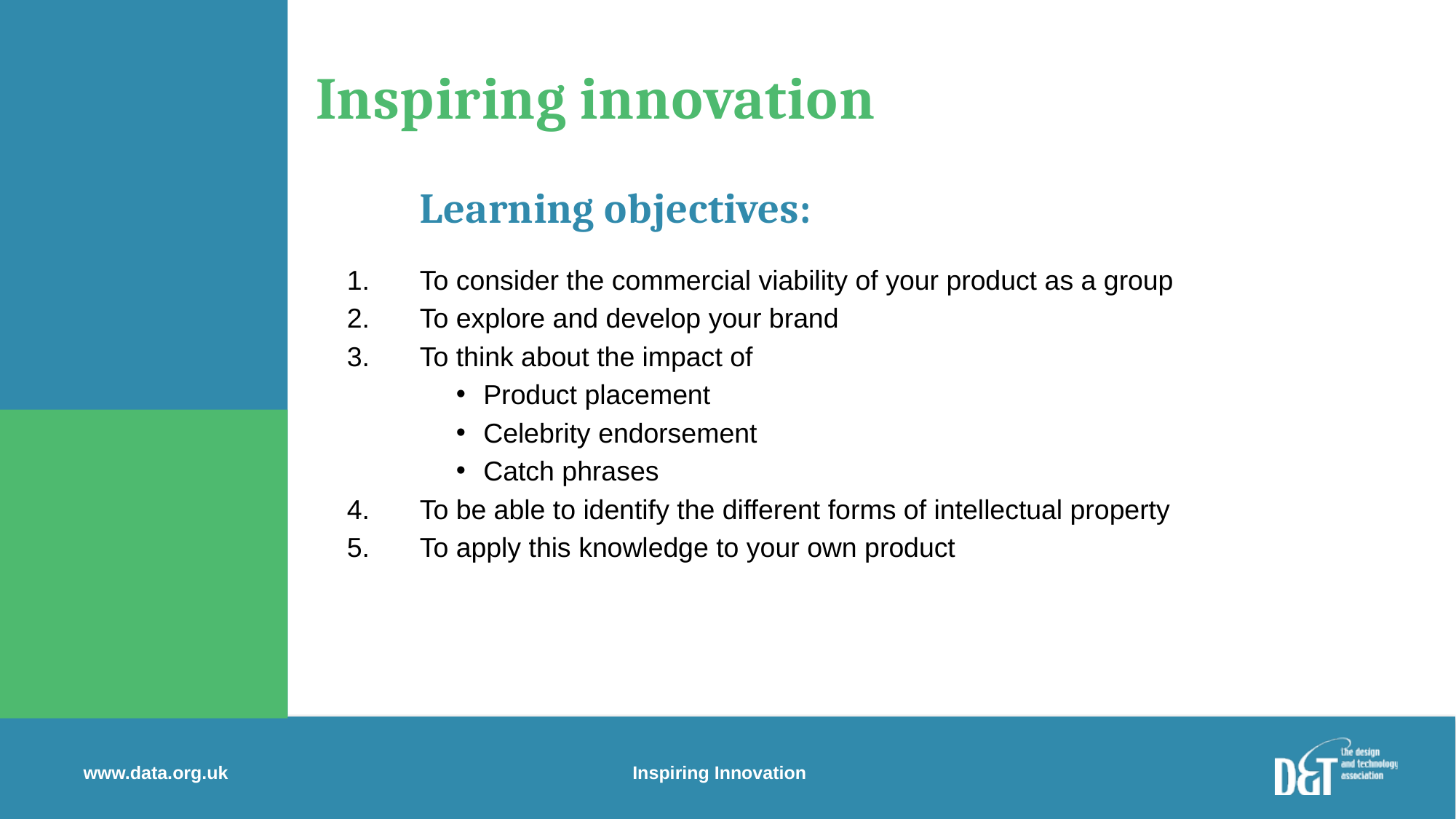

Inspiring innovation
	Learning objectives:

To consider the commercial viability of your product as a group
To explore and develop your brand
To think about the impact of
Product placement
Celebrity endorsement
Catch phrases
To be able to identify the different forms of intellectual property
To apply this knowledge to your own product